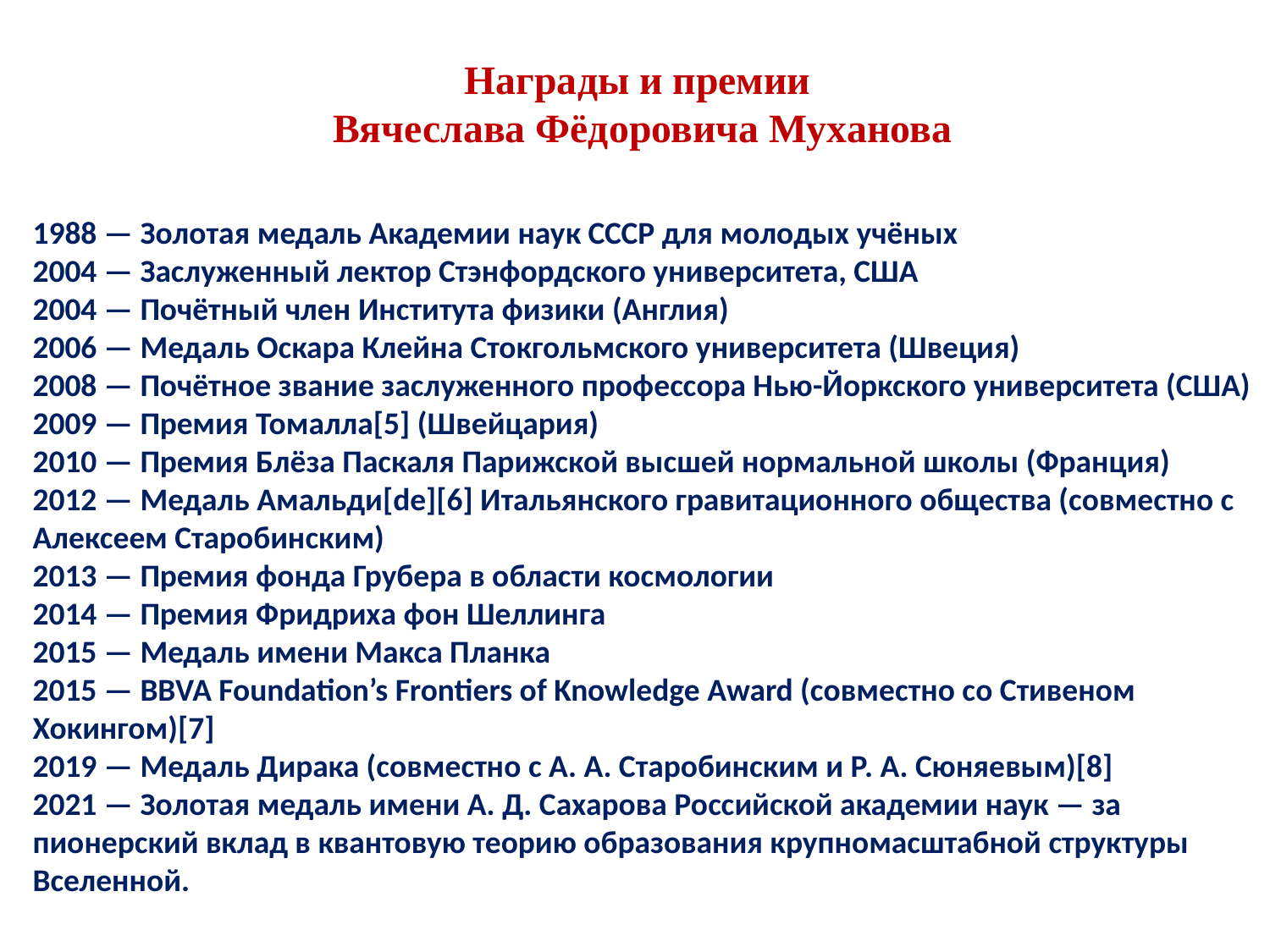

# Награды и премии Вячеслава Фёдоровича Муханова
1988 — Золотая медаль Академии наук СССР для молодых учёных
2004 — Заслуженный лектор Стэнфордского университета, США
2004 — Почётный член Института физики (Англия)
2006 — Медаль Оскара Клейна Стокгольмского университета (Швеция)
2008 — Почётное звание заслуженного профессора Нью-Йоркского университета (США)
2009 — Премия Томалла[5] (Швейцария)
2010 — Премия Блёза Паскаля Парижской высшей нормальной школы (Франция)
2012 — Медаль Амальди[de][6] Итальянского гравитационного общества (совместно с Алексеем Старобинским)
2013 — Премия фонда Грубера в области космологии
2014 — Премия Фридриха фон Шеллинга
2015 — Медаль имени Макса Планка
2015 — BBVA Foundation’s Frontiers of Knowledge Award (совместно со Стивеном Хокингом)[7]
2019 — Медаль Дирака (совместно с А. А. Старобинским и Р. А. Сюняевым)[8]
2021 — Золотая медаль имени А. Д. Сахарова Российской академии наук — за пионерский вклад в квантовую теорию образования крупномасштабной структуры Вселенной.